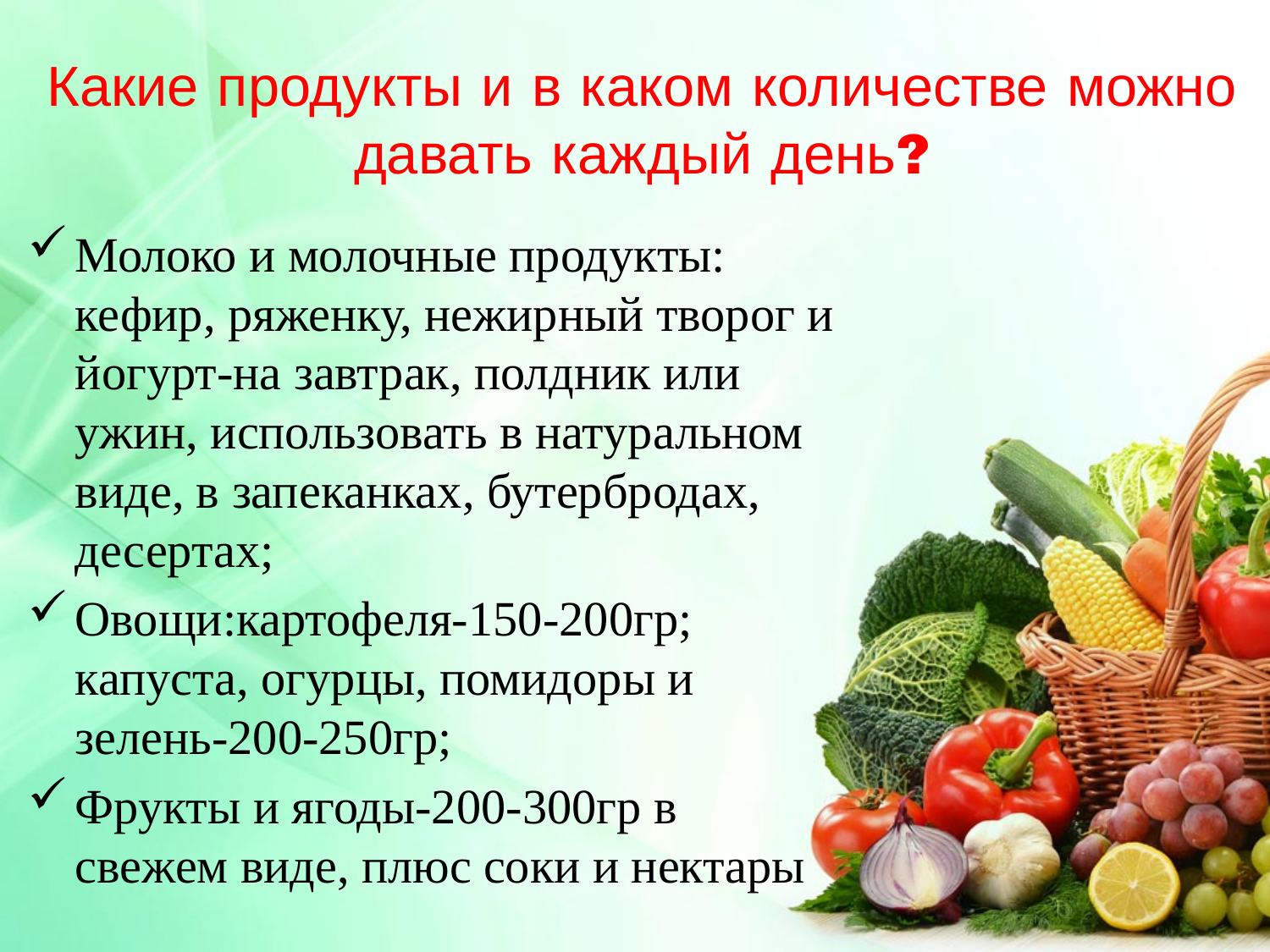

# Какие продукты и в каком количестве можно давать каждый день?
Молоко и молочные продукты: кефир, ряженку, нежирный творог и йогурт-на завтрак, полдник или ужин, использовать в натуральном виде, в запеканках, бутербродах, десертах;
Овощи:картофеля-150-200гр; капуста, огурцы, помидоры и зелень-200-250гр;
Фрукты и ягоды-200-300гр в свежем виде, плюс соки и нектары